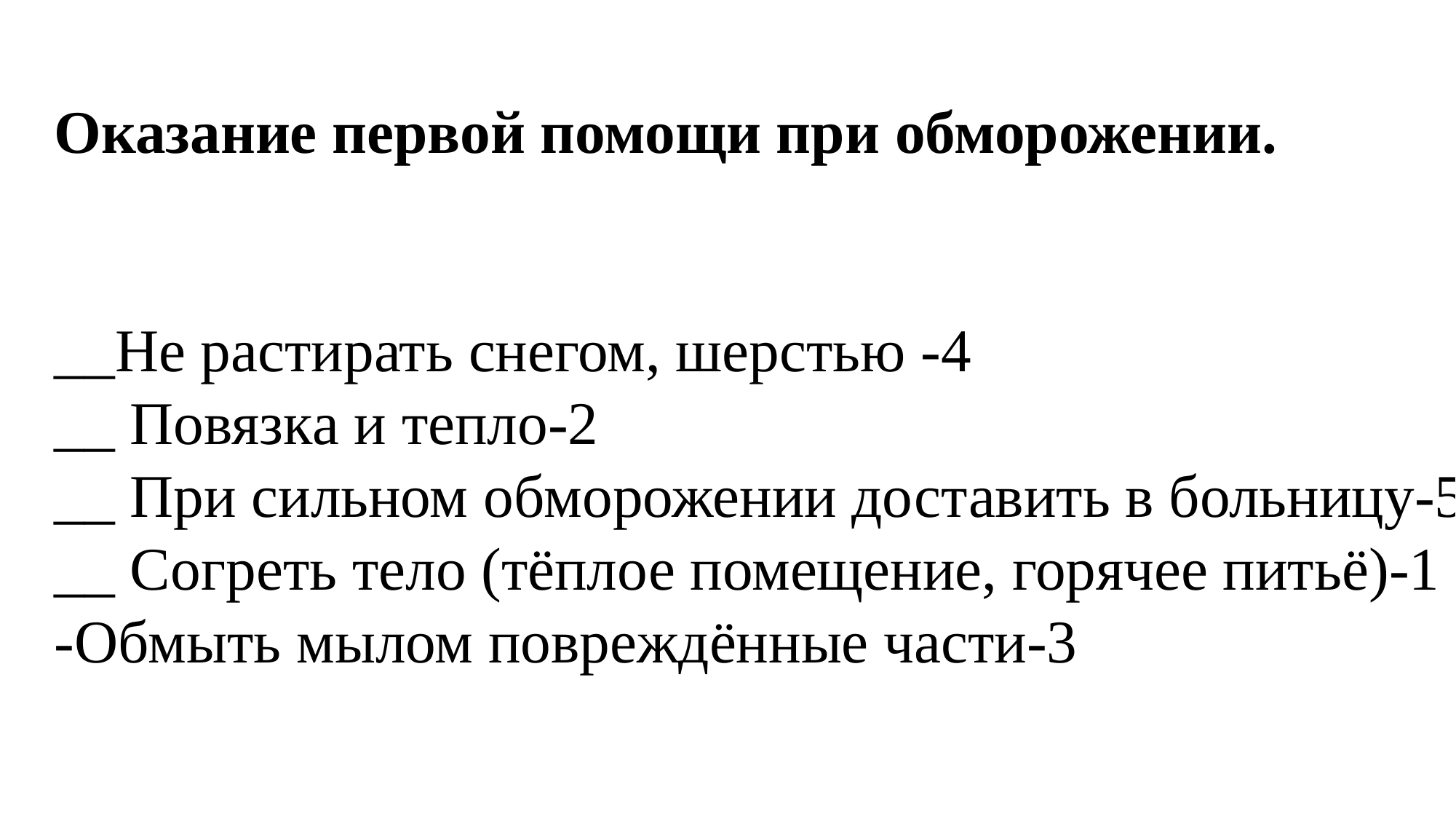

Оказание первой помощи при обморожении.

__Не растирать снегом, шерстью -4
__ Повязка и тепло-2
__ При сильном обморожении доставить в больницу-5
__ Согреть тело (тёплое помещение, горячее питьё)-1
-Обмыть мылом повреждённые части-3